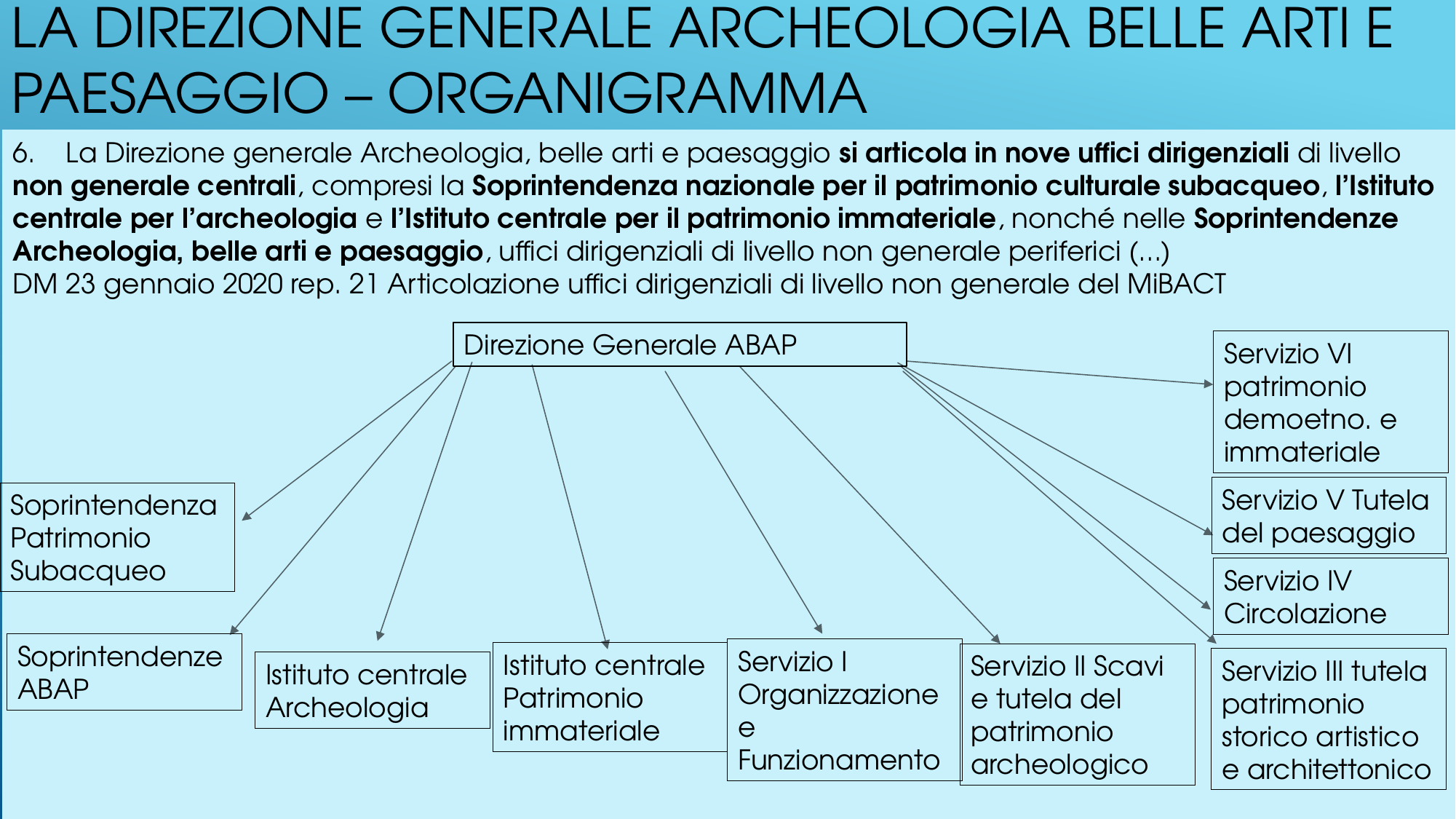

# LA DIREZIONE GENERALE ARCHEOLOGIA BELLE ARTI E PAESAGGIO – organigramma
6.    La Direzione generale Archeologia, belle arti e paesaggio si articola in nove uffici dirigenziali di livello non generale centrali, compresi la Soprintendenza nazionale per il patrimonio culturale subacqueo, l’Istituto centrale per l’archeologia e l’Istituto centrale per il patrimonio immateriale, nonché nelle Soprintendenze Archeologia, belle arti e paesaggio, uffici dirigenziali di livello non generale periferici (…)
DM 23 gennaio 2020 rep. 21 Articolazione uffici dirigenziali di livello non generale del MiBACT

Direzione Generale ABAP
Servizio VI patrimonio demoetno. e immateriale
Servizio V Tutela del paesaggio
Soprintendenza Patrimonio Subacqueo
Servizio IV Circolazione
Soprintendenze ABAP
Servizio I Organizzazione e Funzionamento
Istituto centrale Patrimonio immateriale
Servizio II Scavi e tutela del patrimonio archeologico
Servizio III tutela patrimonio storico artistico e architettonico
Istituto centrale Archeologia